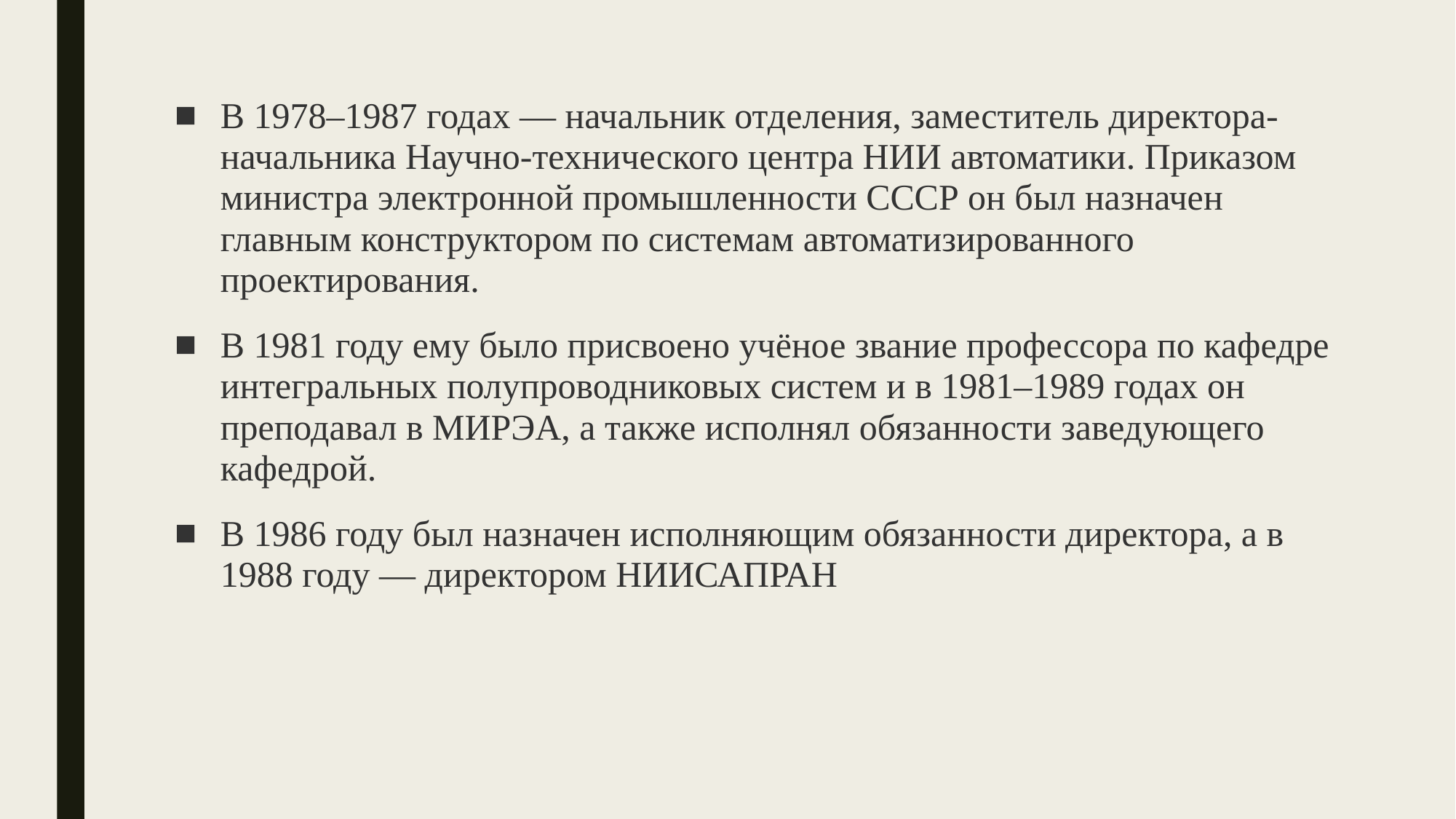

В 1978–1987 годах — начальник отделения, заместитель директора-начальника Научно-технического центра НИИ автоматики. Приказом министра электронной промышленности СССР он был назначен главным конструктором по системам автоматизированного проектирования.
В 1981 году ему было присвоено учёное звание профессора по кафедре интегральных полупроводниковых систем и в 1981–1989 годах он преподавал в МИРЭА, а также исполнял обязанности заведующего кафедрой.
В 1986 году был назначен исполняющим обязанности директора, а в 1988 году — директором НИИСАПРАН